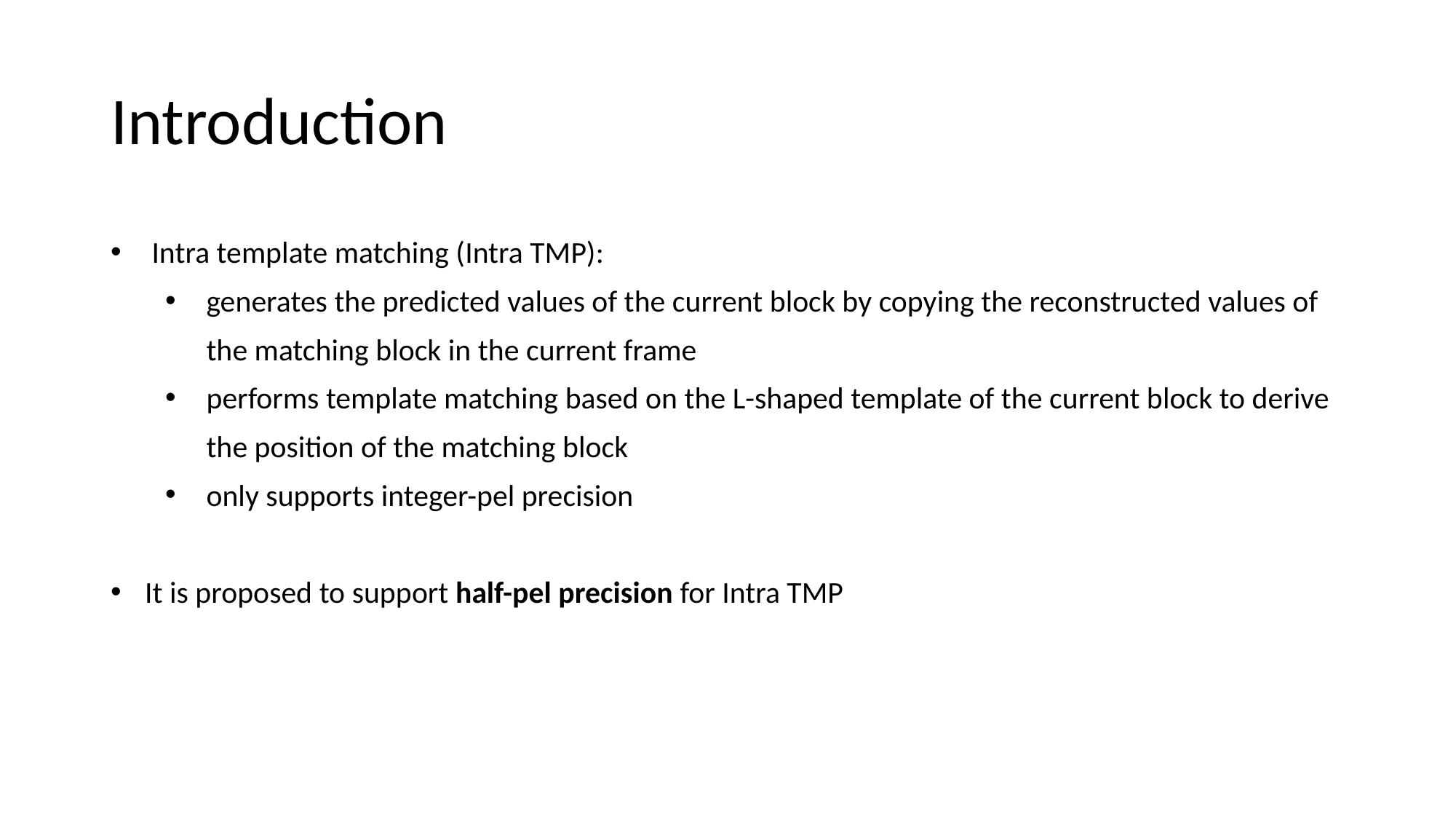

# Introduction
Intra template matching (Intra TMP):
generates the predicted values of the current block by copying the reconstructed values of the matching block in the current frame
performs template matching based on the L-shaped template of the current block to derive the position of the matching block
only supports integer-pel precision

It is proposed to support half-pel precision for Intra TMP